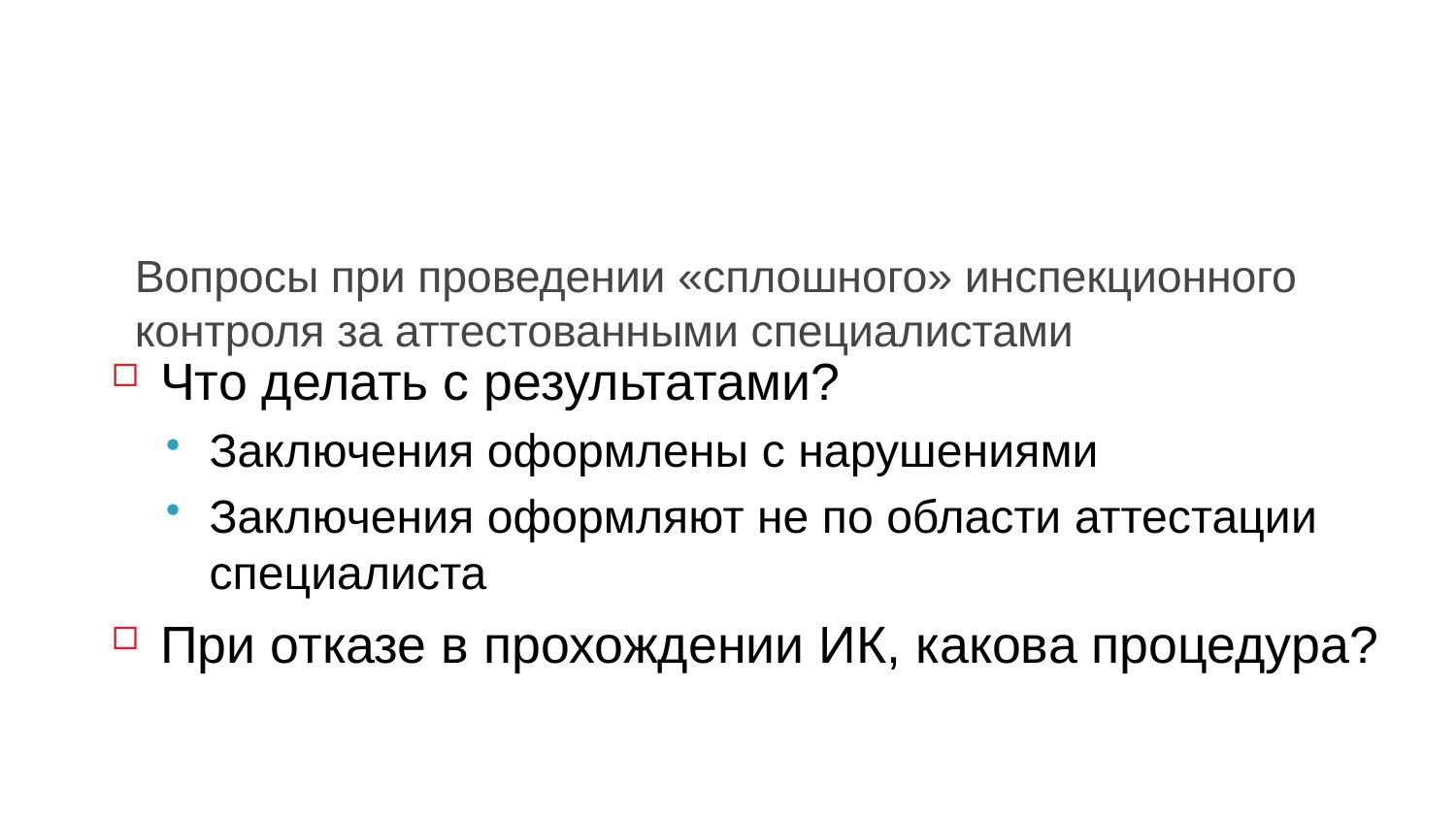

# Вопросы при проведении «сплошного» инспекционного контроля за аттестованными специалистами
Что делать с результатами?
Заключения оформлены с нарушениями
Заключения оформляют не по области аттестации специалиста
При отказе в прохождении ИК, какова процедура?